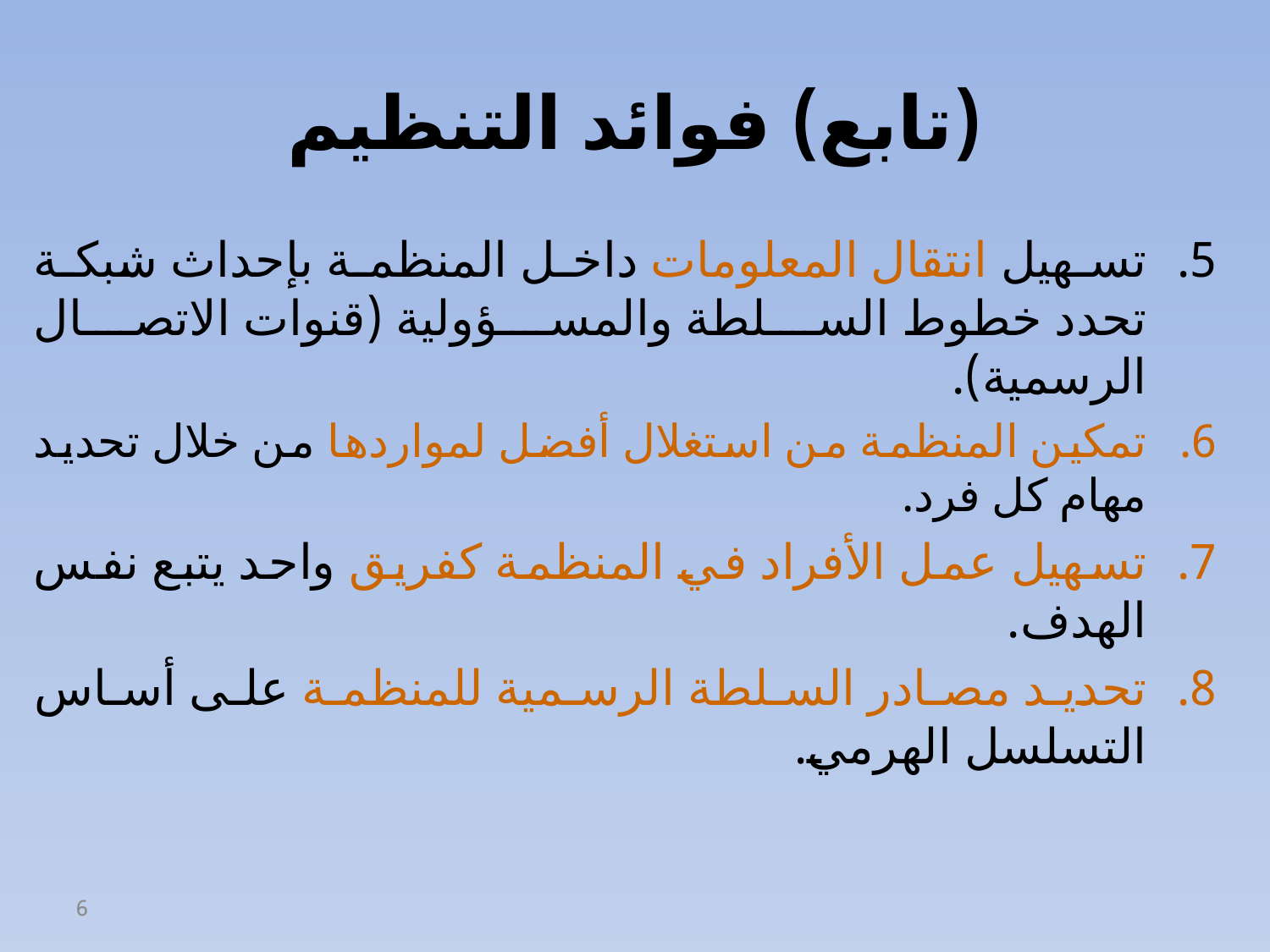

# (تابع) فوائد التنظيم
تسهيل انتقال المعلومات داخل المنظمة بإحداث شبكة تحدد خطوط السلطة والمسؤولية (قنوات الاتصال الرسمية).
تمكين المنظمة من استغلال أفضل لمواردها من خلال تحديد مهام كل فرد.
تسهيل عمل الأفراد في المنظمة كفريق واحد يتبع نفس الهدف.
تحديد مصادر السلطة الرسمية للمنظمة على أساس التسلسل الهرمي.

6